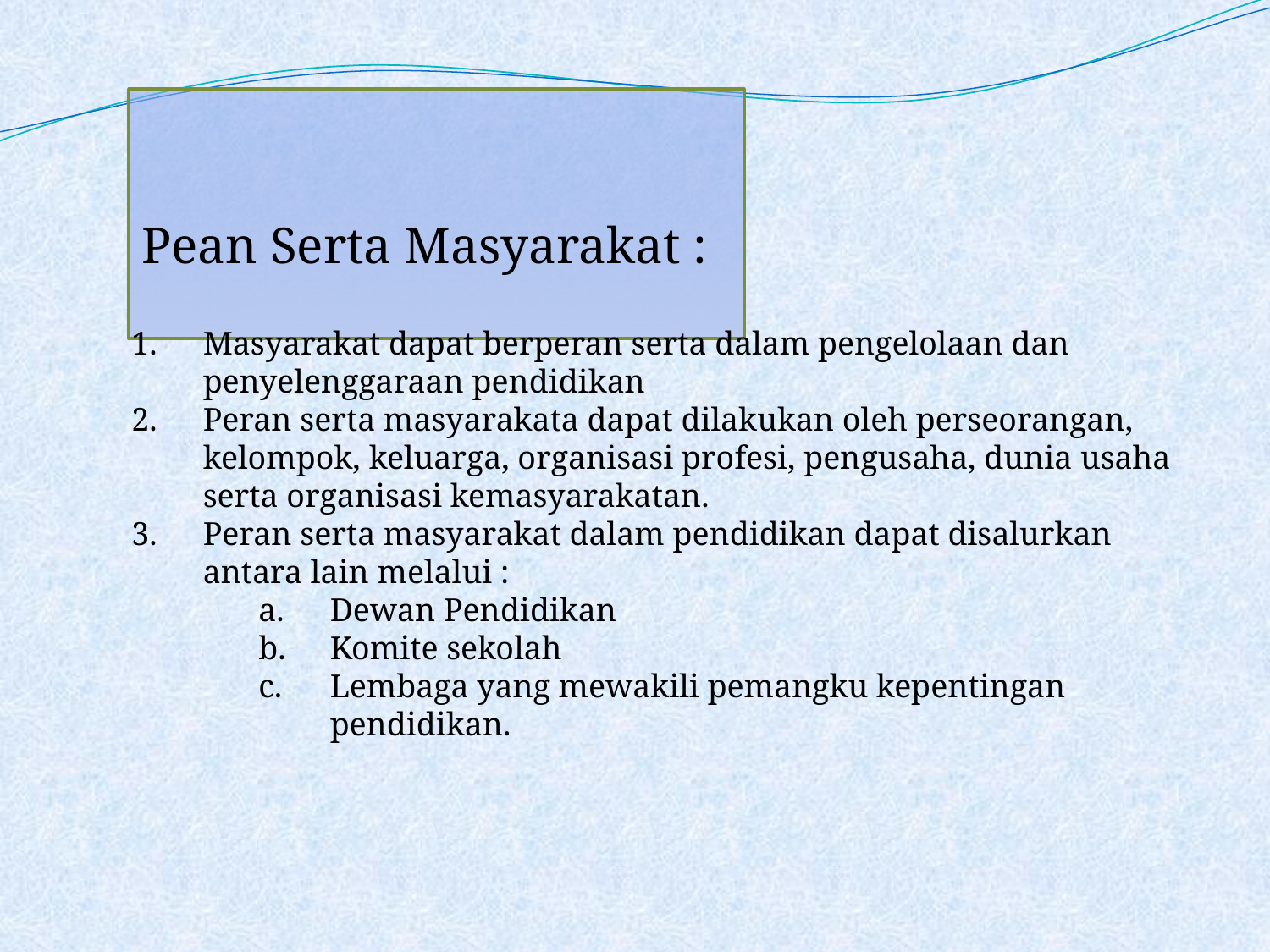

Pean Serta Masyarakat :

Masyarakat dapat berperan serta dalam pengelolaan dan penyelenggaraan pendidikan
Peran serta masyarakata dapat dilakukan oleh perseorangan, kelompok, keluarga, organisasi profesi, pengusaha, dunia usaha serta organisasi kemasyarakatan.
Peran serta masyarakat dalam pendidikan dapat disalurkan antara lain melalui :
Dewan Pendidikan
Komite sekolah
Lembaga yang mewakili pemangku kepentingan pendidikan.